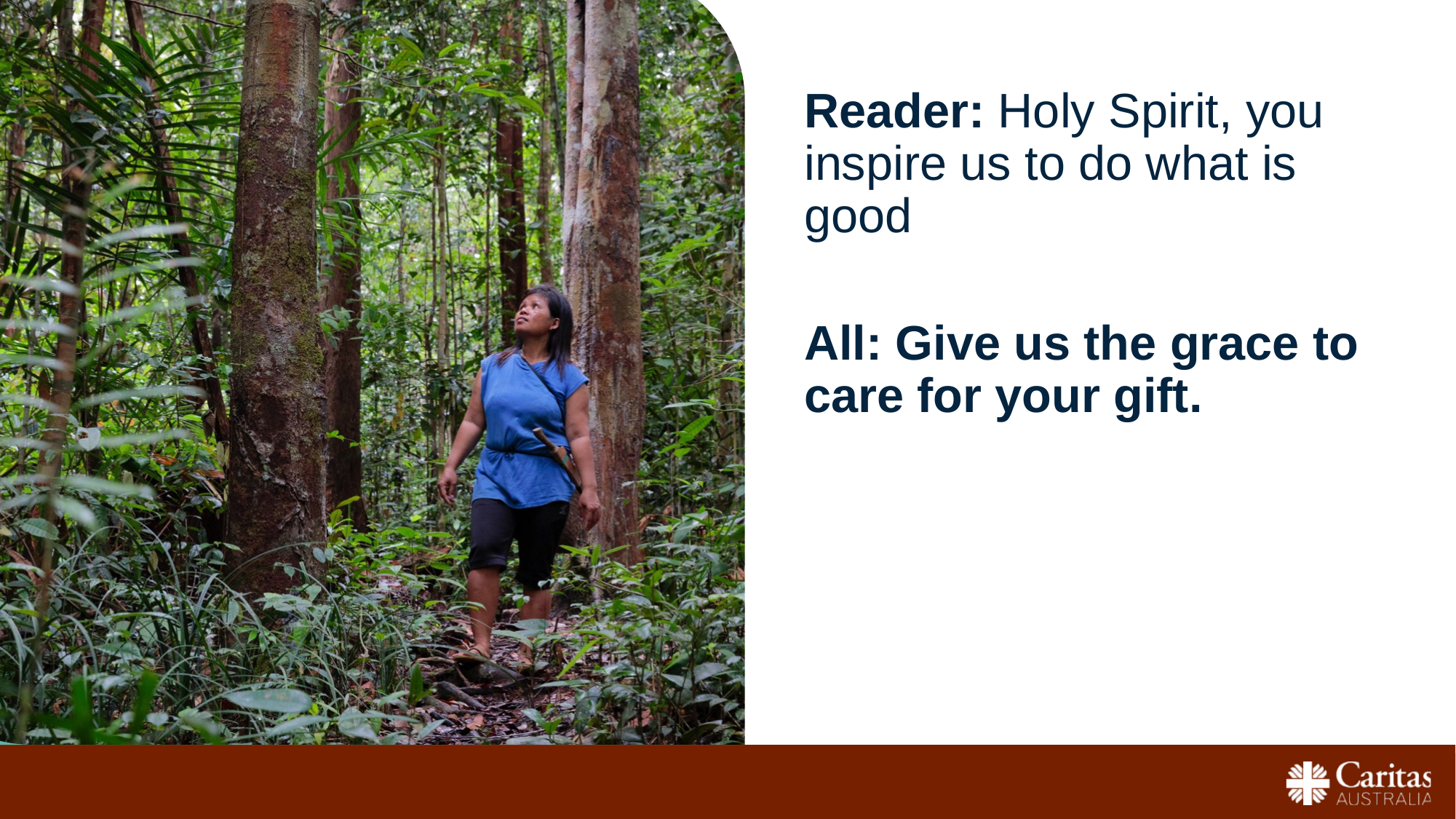

Reader: Holy Spirit, you inspire us to do what is good

All: Give us the grace to care for your gift.